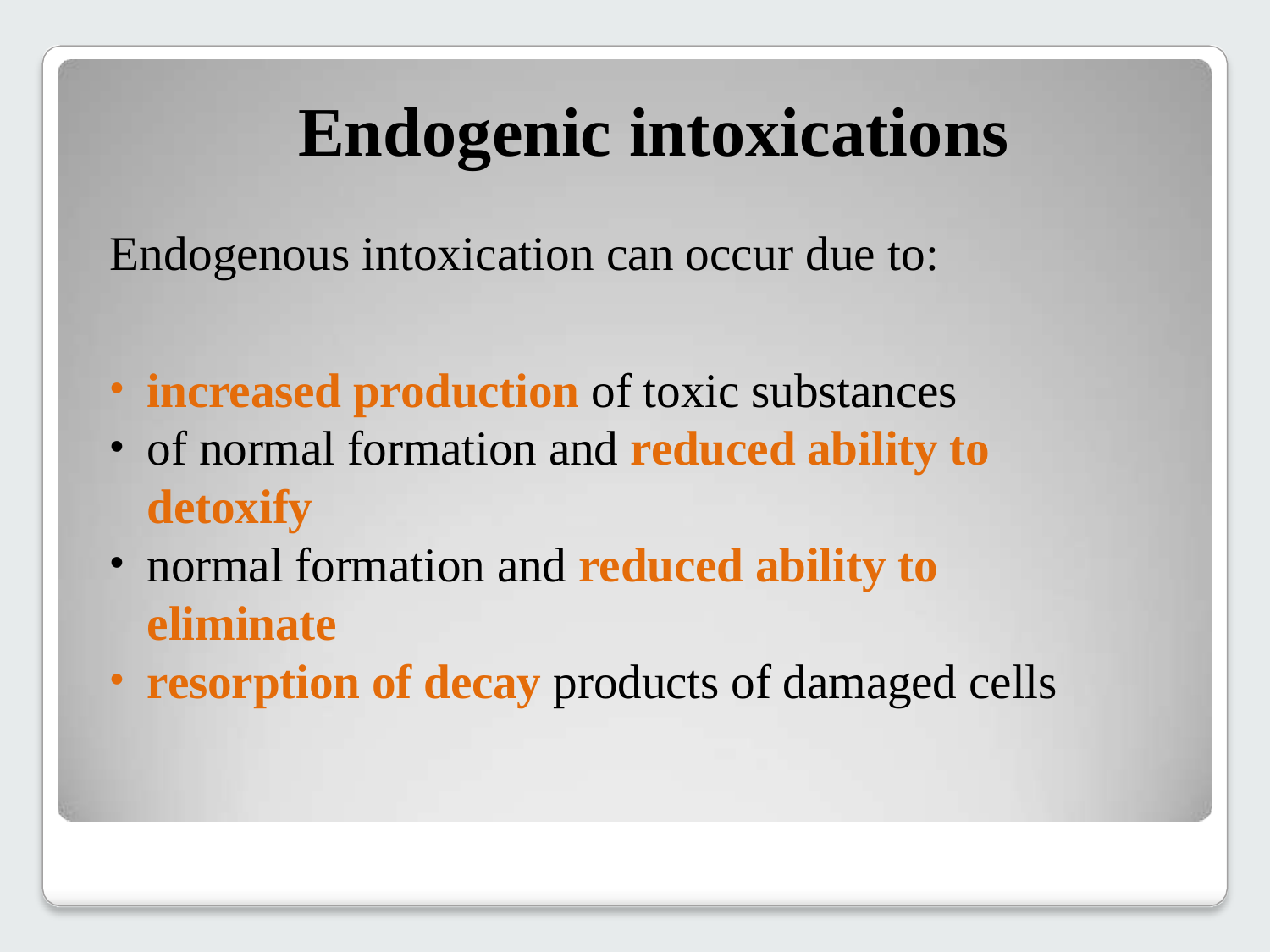

# Endogenic intoxications
Endogenous intoxication can occur due to:

increased production of toxic substances
of normal formation and reduced ability to detoxify
normal formation and reduced ability to eliminate
resorption of decay products of damaged cells